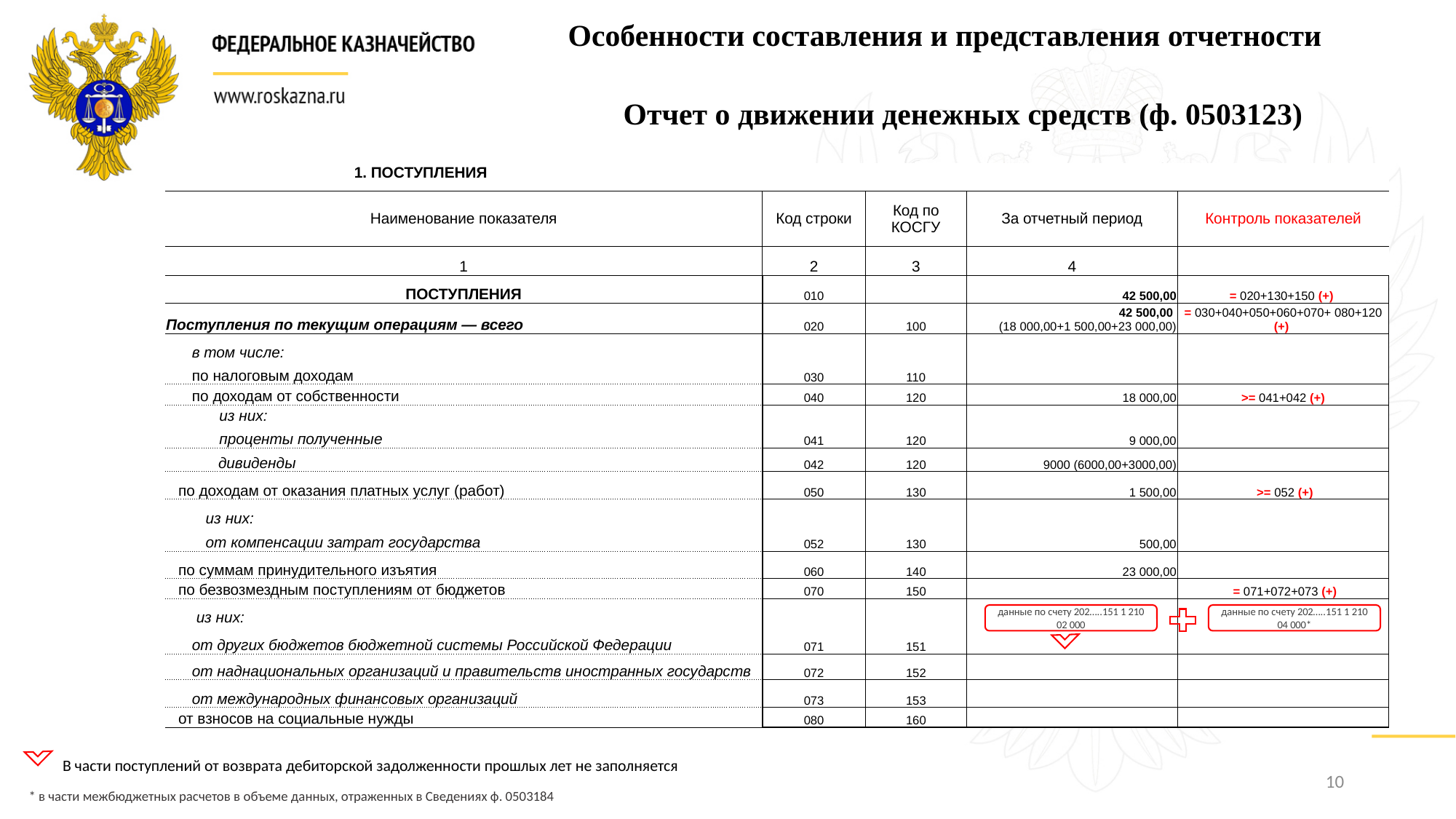

Особенности составления и представления отчетности
Отчет о движении денежных средств (ф. 0503123)
| 1. ПОСТУПЛЕНИЯ |  |  |  |  |
| --- | --- | --- | --- | --- |
| Наименование показателя | Код строки | Код по КОСГУ | За отчетный период | Контроль показателей |
| 1 | 2 | 3 | 4 |  |
| ПОСТУПЛЕНИЯ | 010 |  | 42 500,00 | = 020+130+150 (+) |
| Поступления по текущим операциям — всего | 020 | 100 | 42 500,00 (18 000,00+1 500,00+23 000,00) | = 030+040+050+060+070+ 080+120 (+) |
| в том числе: |  |  |  |  |
| по налоговым доходам | 030 | 110 |  |  |
| по доходам от собственности | 040 | 120 | 18 000,00 | >= 041+042 (+) |
| из них: |  |  |  |  |
| проценты полученные | 041 | 120 | 9 000,00 |  |
| дивиденды | 042 | 120 | 9000 (6000,00+3000,00) |  |
| по доходам от оказания платных услуг (работ) | 050 | 130 | 1 500,00 | >= 052 (+) |
| из них: |  |  |  |  |
| от компенсации затрат государства | 052 | 130 | 500,00 |  |
| по суммам принудительного изъятия | 060 | 140 | 23 000,00 |  |
| по безвозмездным поступлениям от бюджетов | 070 | 150 |  | = 071+072+073 (+) |
| из них: |  |  |  |  |
| от других бюджетов бюджетной системы Российской Федерации | 071 | 151 |  |  |
| от наднациональных организаций и правительств иностранных государств | 072 | 152 |  |  |
| от международных финансовых организаций | 073 | 153 |  |  |
| от взносов на социальные нужды | 080 | 160 |  |  |
данные по счету 202…..151 1 210 02 000

данные по счету 202…..151 1 210 04 000*

В части поступлений от возврата дебиторской задолженности прошлых лет не заполняется
10
* в части межбюджетных расчетов в объеме данных, отраженных в Сведениях ф. 0503184